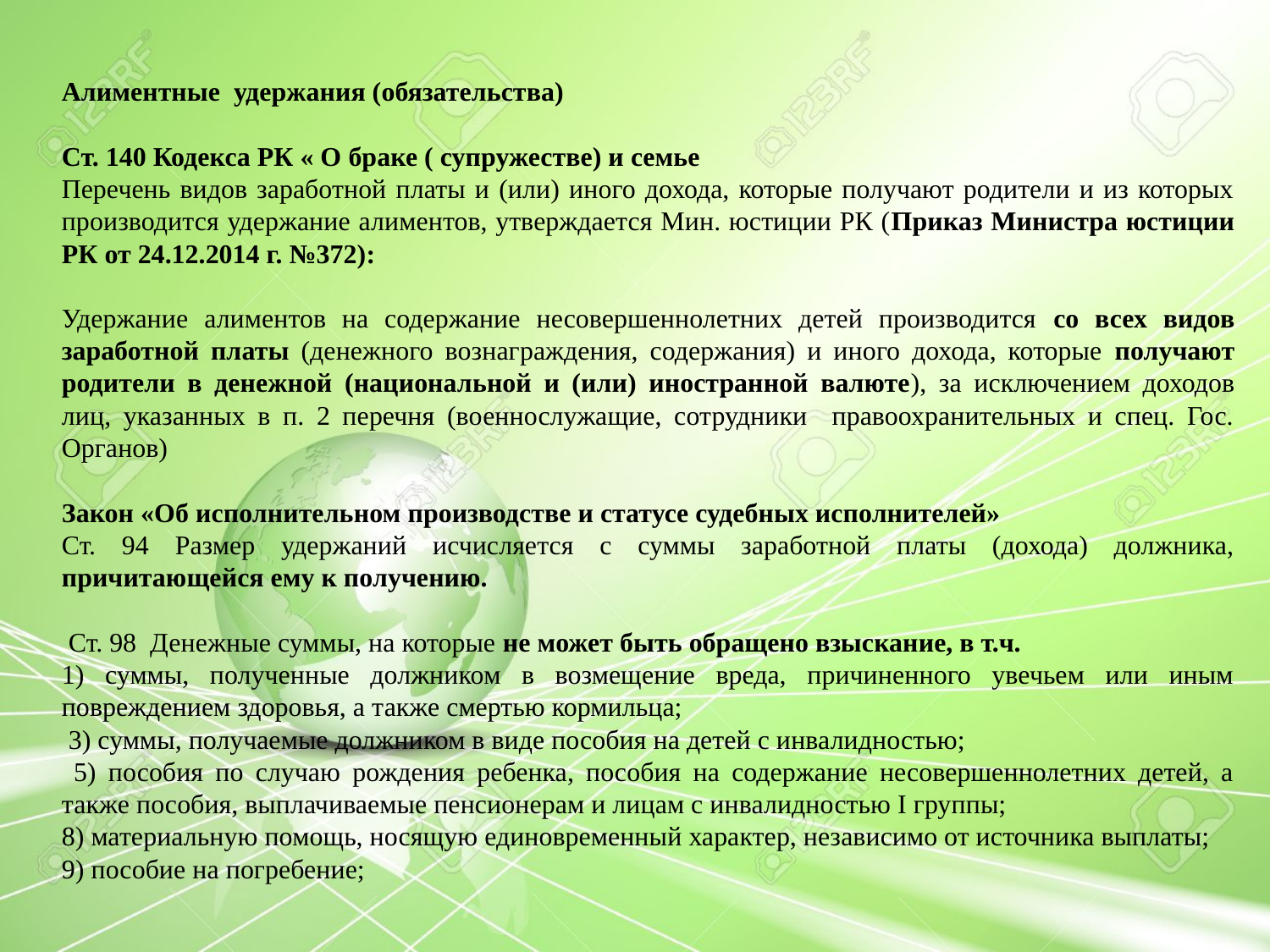

Алиментные  удержания (обязательства)

Ст. 140 Кодекса РК « О браке ( супружестве) и семье
Перечень видов заработной платы и (или) иного дохода, которые получают родители и из которых производится удержание алиментов, утверждается Мин. юстиции РК (Приказ Министра юстиции РК от 24.12.2014 г. №372):

Удержание алиментов на содержание несовершеннолетних детей производится со всех видов заработной платы (денежного вознаграждения, содержания) и иного дохода, которые получают родители в денежной (национальной и (или) иностранной валюте), за исключением доходов лиц, указанных в п. 2 перечня (военнослужащие, сотрудники  правоохранительных и спец. Гос. Органов)

Закон «Об исполнительном производстве и статусе судебных исполнителей»
Ст. 94 Размер удержаний исчисляется с суммы заработной платы (дохода) должника, причитающейся ему к получению.

 Ст. 98  Денежные суммы, на которые не может быть обращено взыскание, в т.ч.
1) суммы, полученные должником в возмещение вреда, причиненного увечьем или иным повреждением здоровья, а также смертью кормильца;
 3) суммы, получаемые должником в виде пособия на детей с инвалидностью;
 5) пособия по случаю рождения ребенка, пособия на содержание несовершеннолетних детей, а также пособия, выплачиваемые пенсионерам и лицам с инвалидностью I группы;
8) материальную помощь, носящую единовременный характер, независимо от источника выплаты;
9) пособие на погребение;